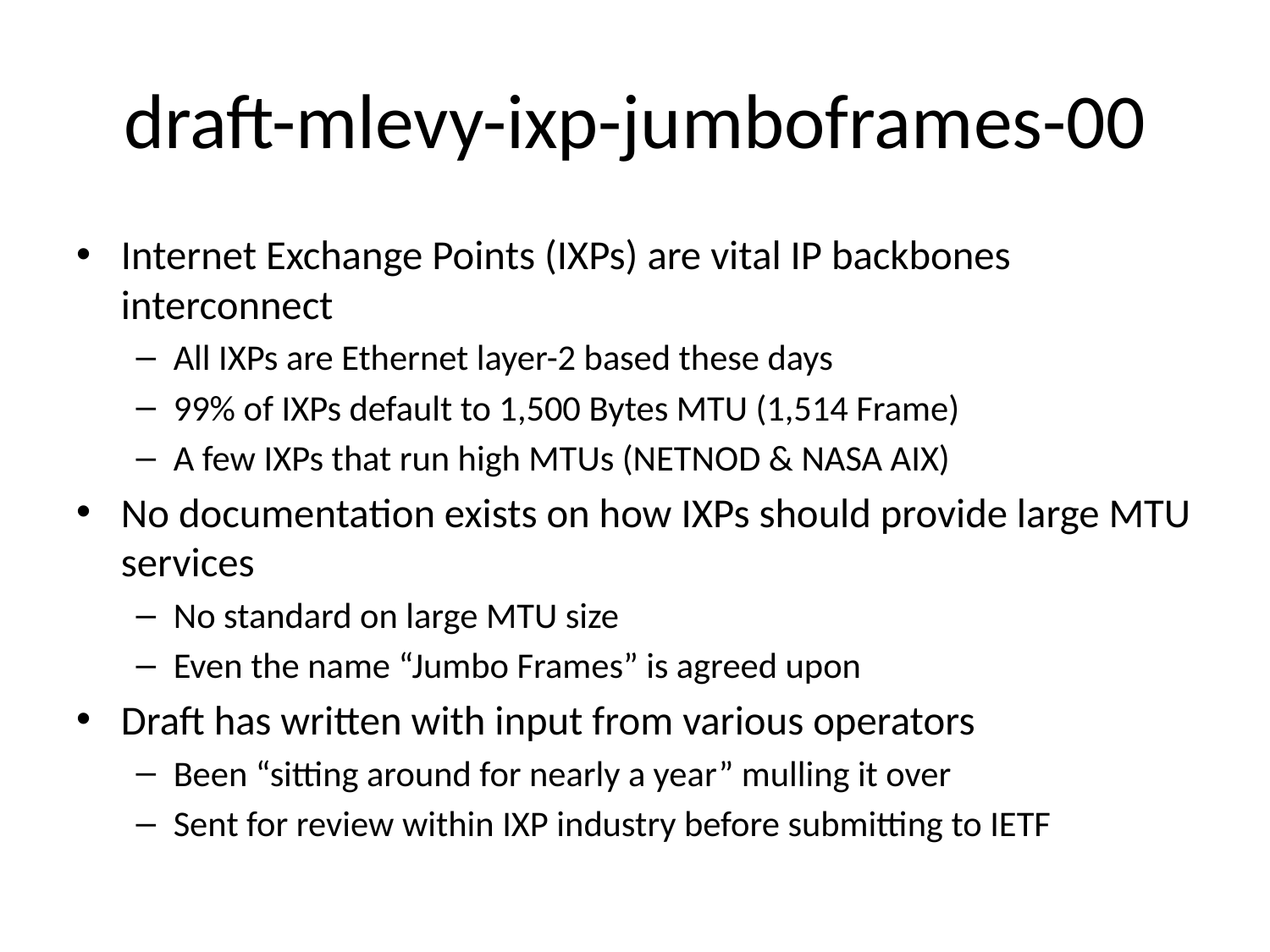

# draft-mlevy-ixp-jumboframes-00
Internet Exchange Points (IXPs) are vital IP backbones interconnect
All IXPs are Ethernet layer-2 based these days
99% of IXPs default to 1,500 Bytes MTU (1,514 Frame)
A few IXPs that run high MTUs (NETNOD & NASA AIX)
No documentation exists on how IXPs should provide large MTU services
No standard on large MTU size
Even the name “Jumbo Frames” is agreed upon
Draft has written with input from various operators
Been “sitting around for nearly a year” mulling it over
Sent for review within IXP industry before submitting to IETF